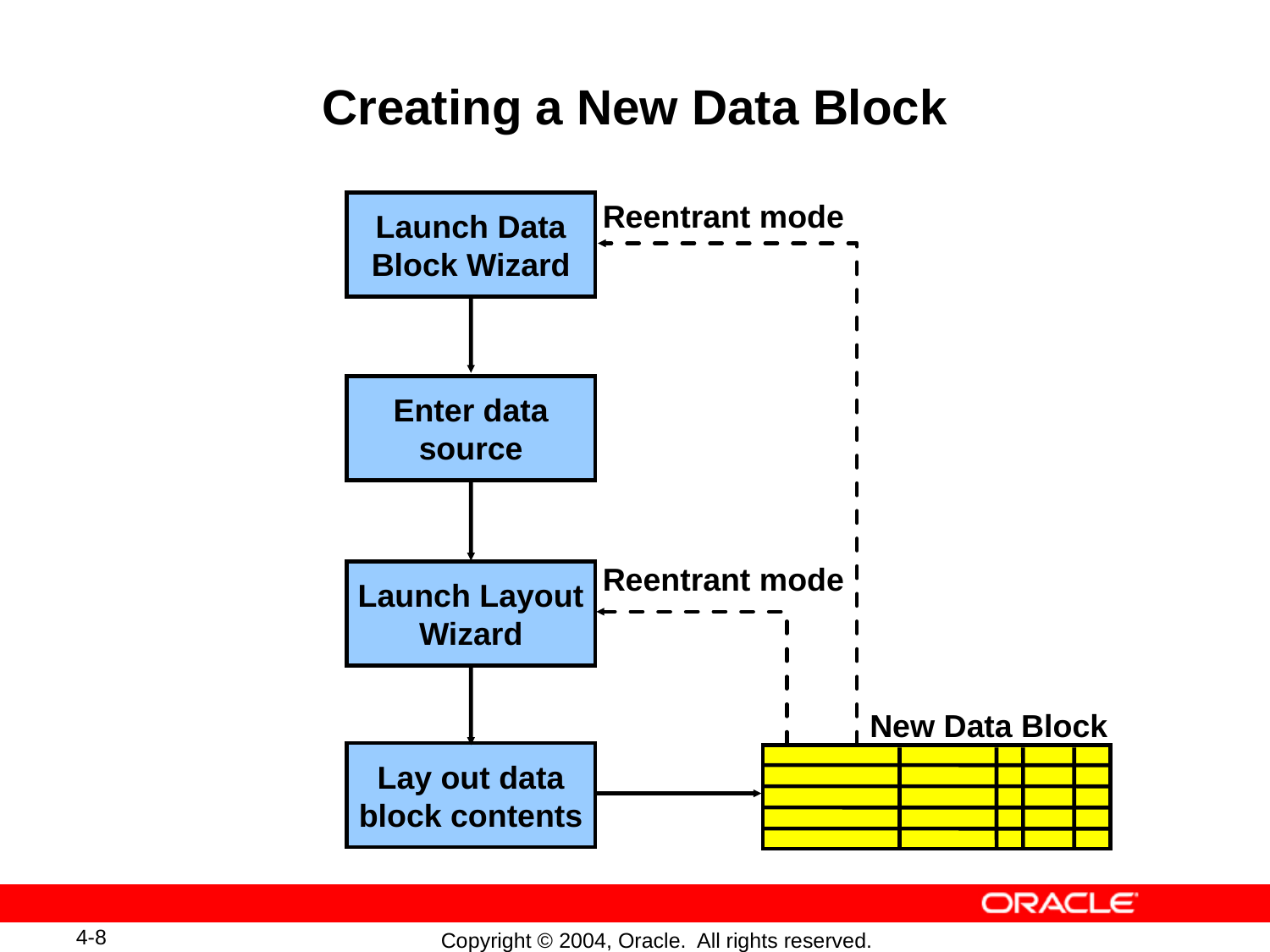

# Creating a New Data Block
Reentrant mode
Launch Data
Block Wizard

Enter data
source

Reentrant mode
Launch Layout
Wizard

New Data Block
Lay out data
block contents